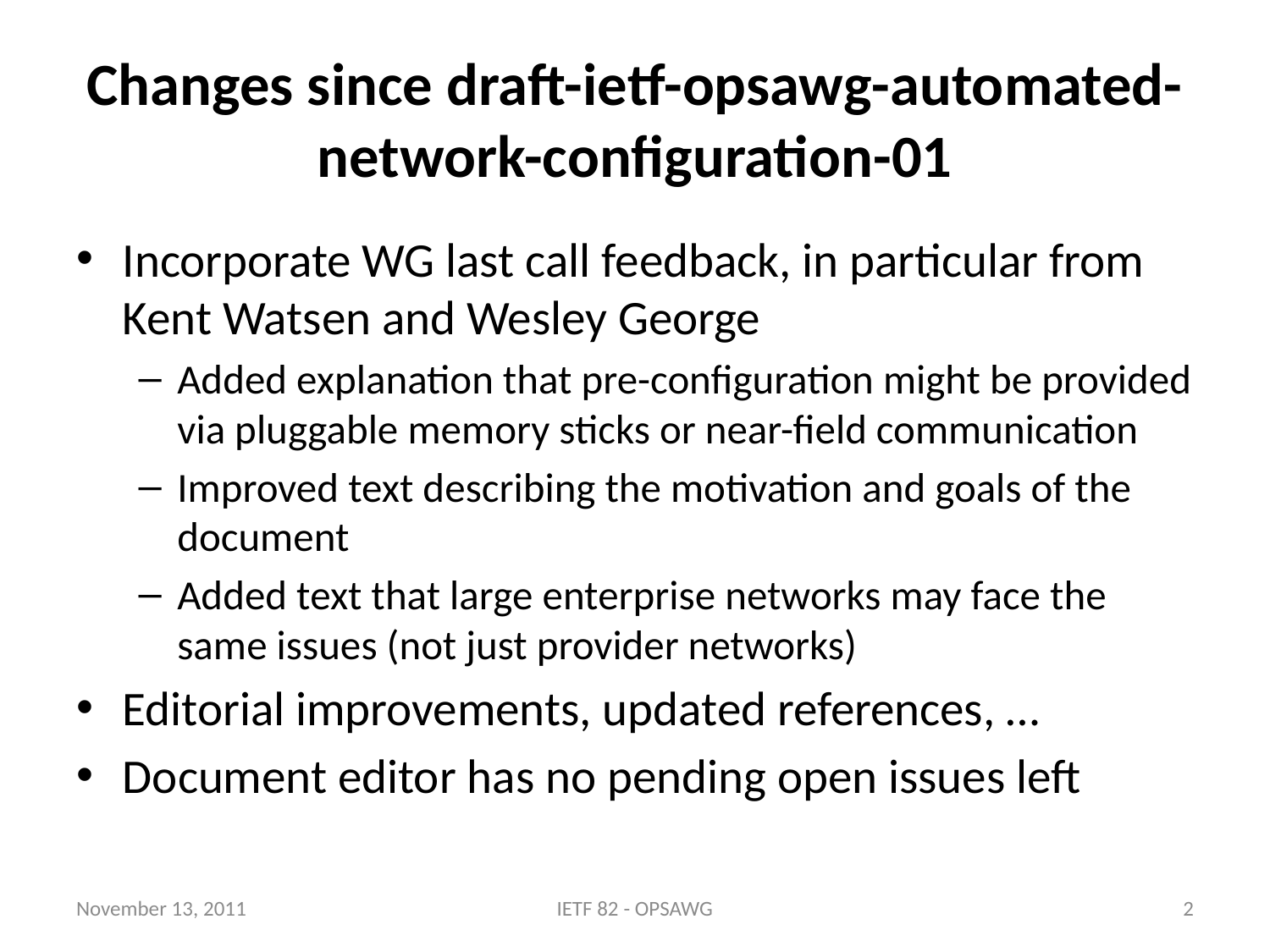

# Changes since draft-ietf-opsawg-automated-network-configuration-01
Incorporate WG last call feedback, in particular from Kent Watsen and Wesley George
Added explanation that pre-configuration might be provided via pluggable memory sticks or near-field communication
Improved text describing the motivation and goals of the document
Added text that large enterprise networks may face the same issues (not just provider networks)
Editorial improvements, updated references, …
Document editor has no pending open issues left
November 13, 2011
IETF 82 - OPSAWG
2